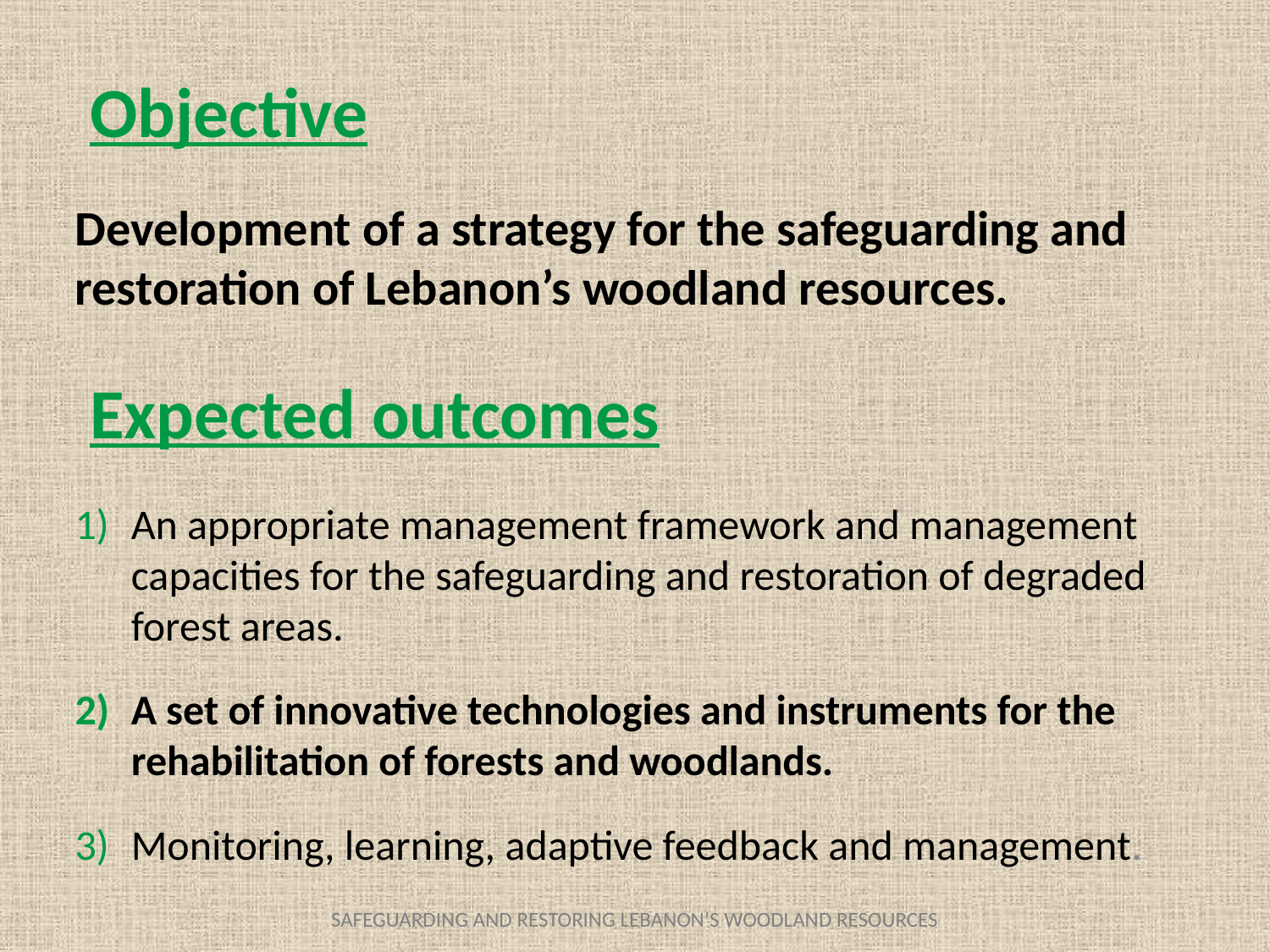

# Objective
Development of a strategy for the safeguarding and restoration of Lebanon’s woodland resources.

Expected outcomes
An appropriate management framework and management capacities for the safeguarding and restoration of degraded forest areas.

A set of innovative technologies and instruments for the rehabilitation of forests and woodlands.

Monitoring, learning, adaptive feedback and management.

SAFEGUARDING AND RESTORING LEBANON’S WOODLAND RESOURCES